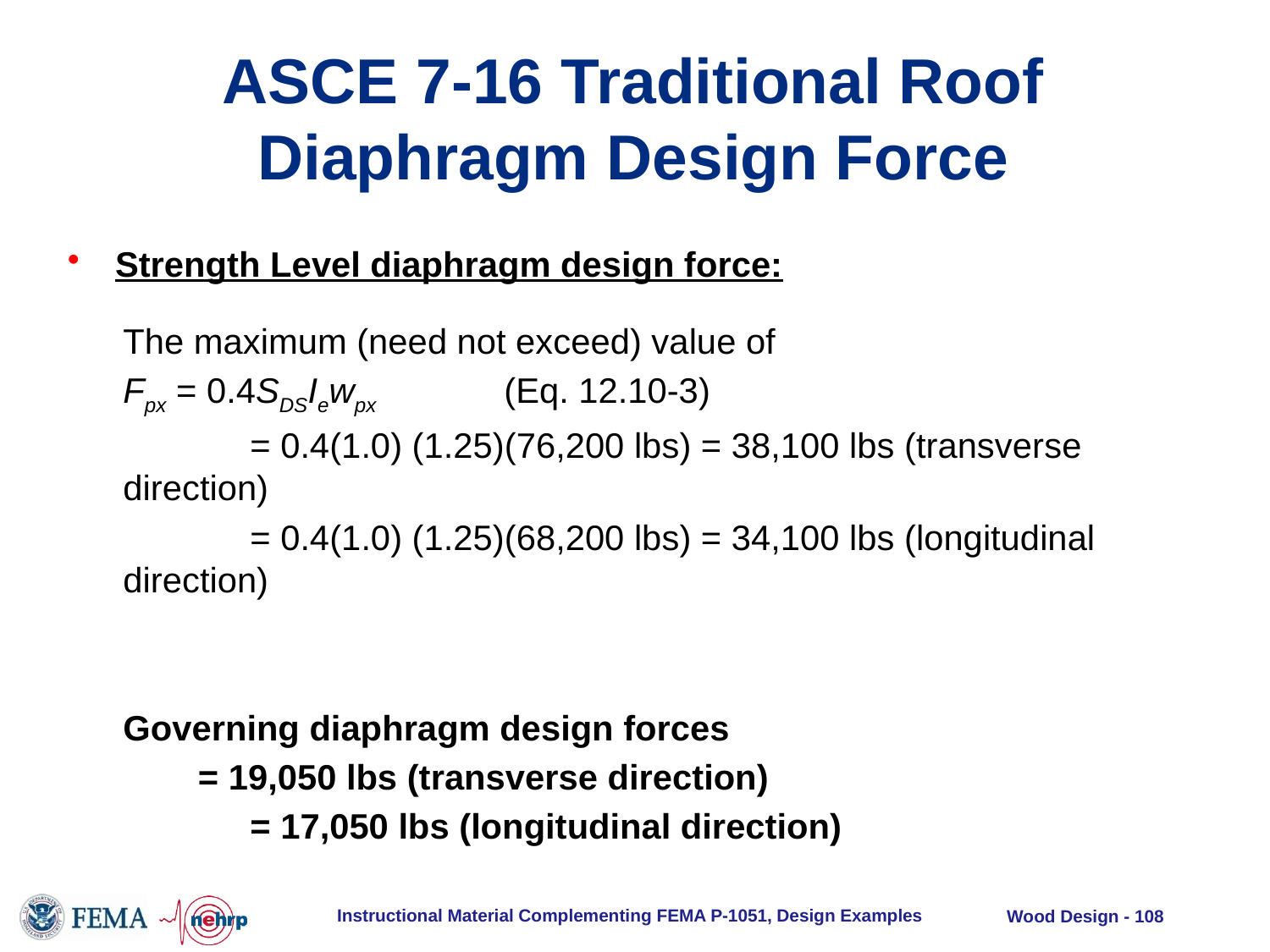

# ASCE 7-16 Traditional Roof Diaphragm Design Force
Strength Level diaphragm design force:

The maximum (need not exceed) value of
Fpx = 0.4SDSIewpx		(Eq. 12.10-3)
	= 0.4(1.0) (1.25)(76,200 lbs) = 38,100 lbs (transverse direction)
	= 0.4(1.0) (1.25)(68,200 lbs) = 34,100 lbs (longitudinal direction)

Governing diaphragm design forces
  = 19,050 lbs (transverse direction)
	= 17,050 lbs (longitudinal direction)